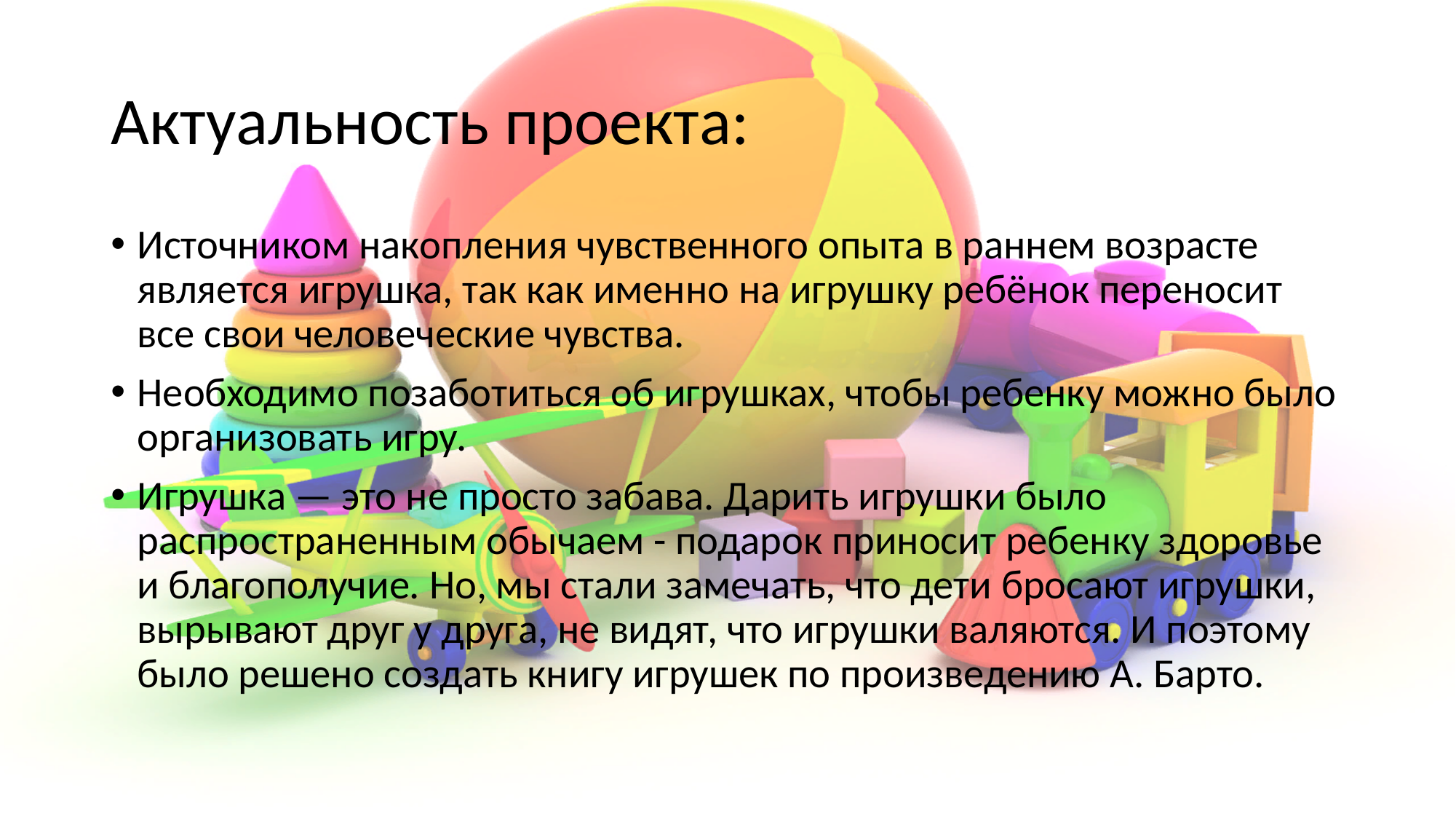

# Актуальность проекта:
Источником накопления чувственного опыта в раннем возрасте является игрушка, так как именно на игрушку ребёнок переносит все свои человеческие чувства.
Необходимо позаботиться об игрушках, чтобы ребенку можно было организовать игру.
Игрушка — это не просто забава. Дарить игрушки было распространенным обычаем - подарок приносит ребенку здоровье и благополучие. Но, мы стали замечать, что дети бросают игрушки, вырывают друг у друга, не видят, что игрушки валяются. И поэтому было решено создать книгу игрушек по произведению А. Барто.